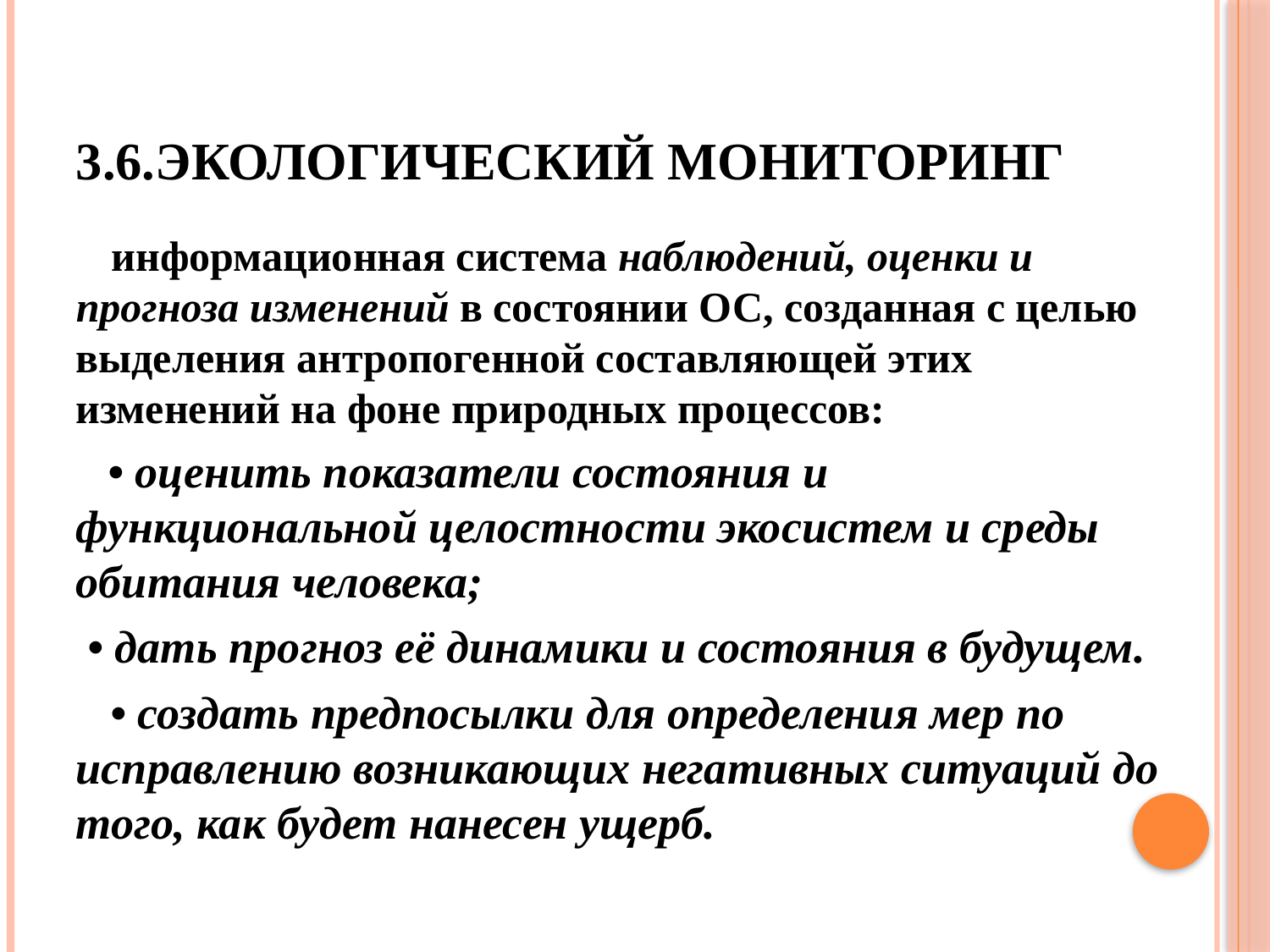

# 3.6.Экологический мониторинг
   информационная система наблюдений, оценки и прогноза изменений в состоянии ОС, созданная с целью выделения антропогенной составляющей этих изменений на фоне природных процессов:
   • оценить показатели состояния и функциональной целостности экосистем и среды обитания человека;
 • дать прогноз её динамики и состояния в будущем.
   • создать предпосылки для определения мер по исправлению возникающих негативных ситуаций до того, как будет нанесен ущерб.